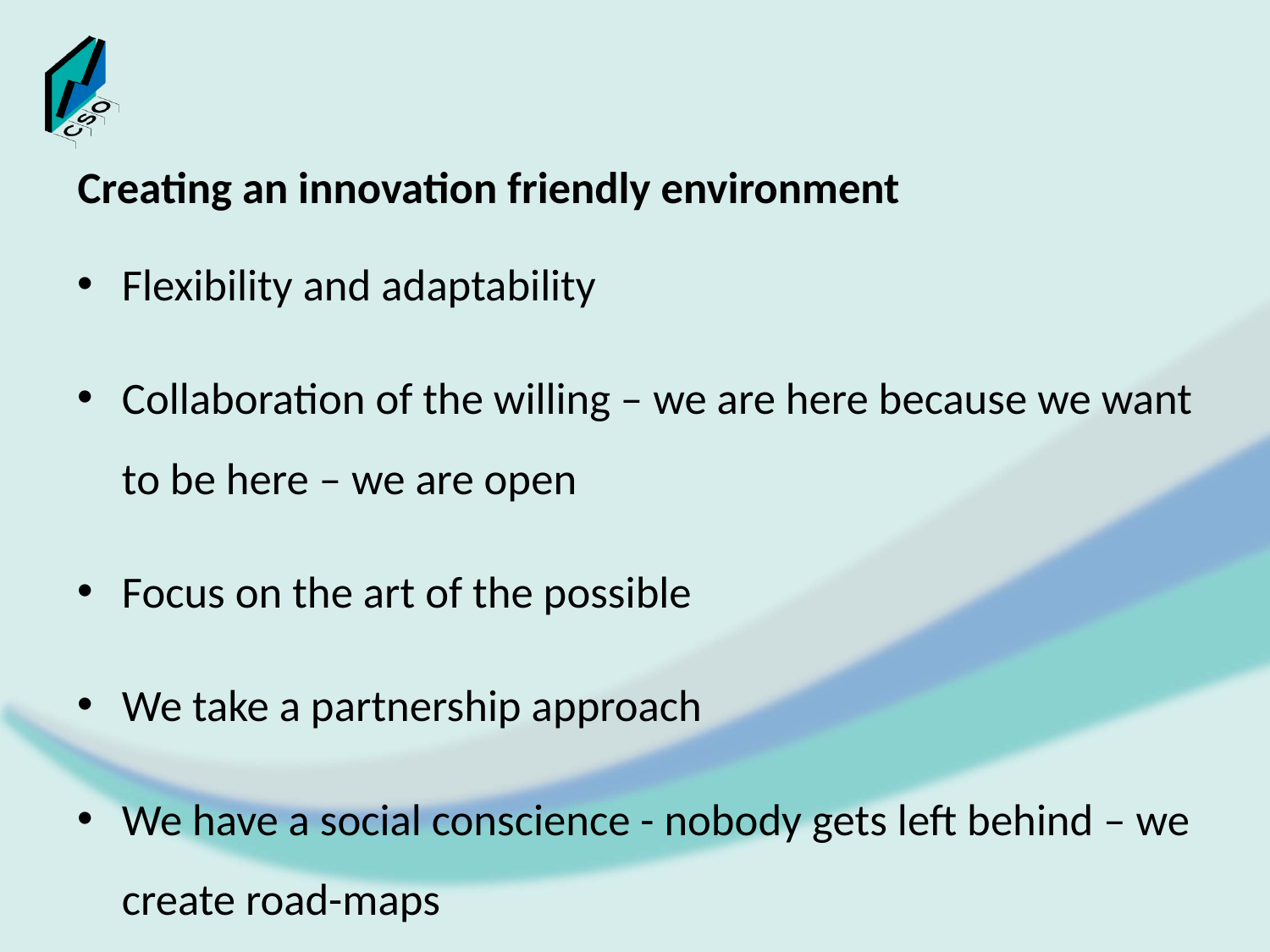

#
Creating an innovation friendly environment
Flexibility and adaptability
Collaboration of the willing – we are here because we want to be here – we are open
Focus on the art of the possible
We take a partnership approach
We have a social conscience - nobody gets left behind – we create road-maps